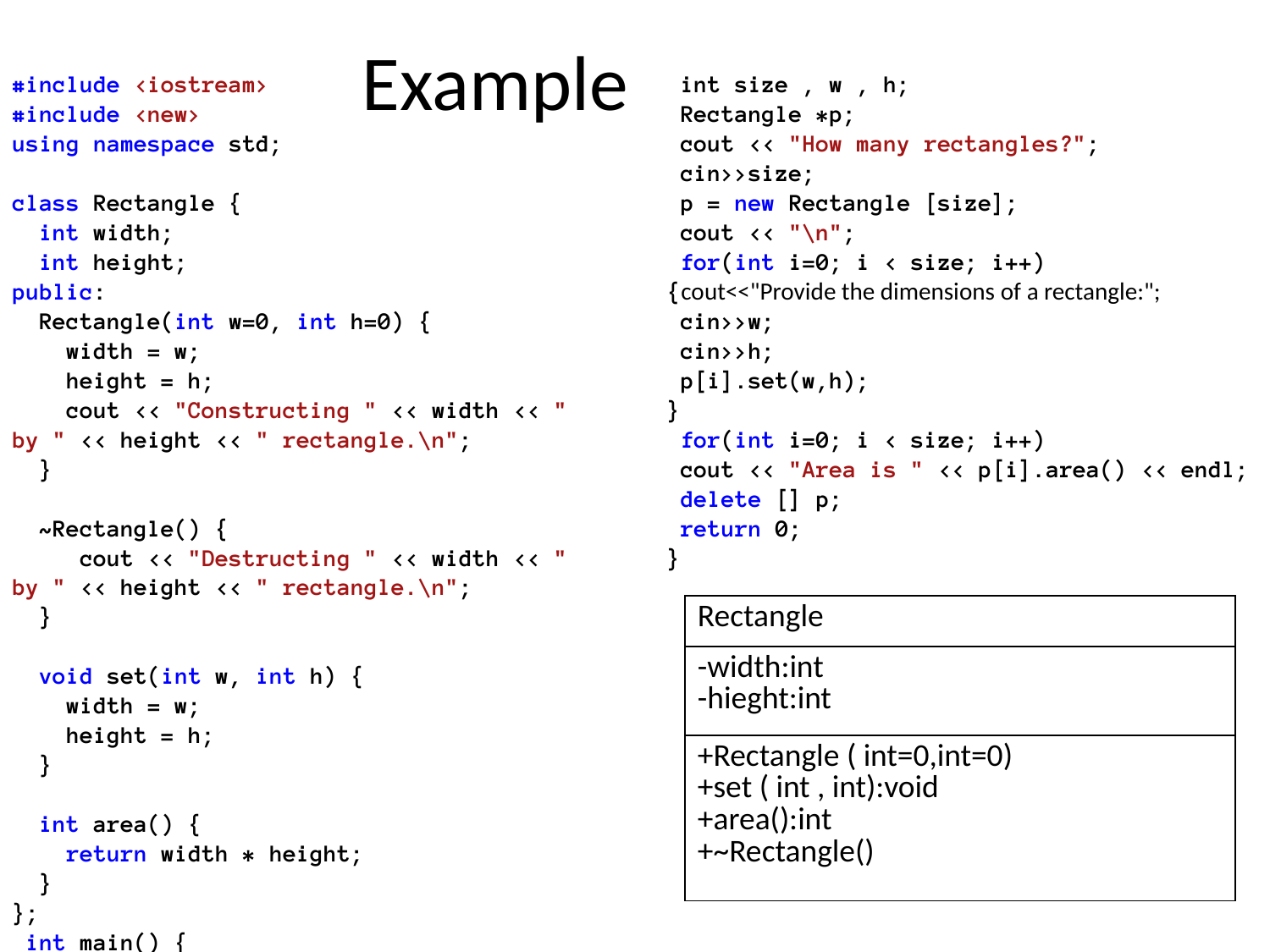

# Example
#include <iostream>
#include <new>
using namespace std;

class Rectangle {
  int width;
  int height;
public:
  Rectangle(int w=0, int h=0) {
    width = w;
    height = h;
    cout << "Constructing " << width << " by " << height << " rectangle.\n";
  }

  ~Rectangle() {
     cout << "Destructing " << width << " by " << height << " rectangle.\n";
  }

  void set(int w, int h) {
    width = w;
    height = h;
  }

  int area() {
    return width * height;
  }
};
 int main() {
 int size , w , h;
 Rectangle *p;
 cout << "How many rectangles?";
 cin>>size;
 p = new Rectangle [size];
 cout << "\n";
 for(int i=0; i < size; i++)
{cout<<"Provide the dimensions of a rectangle:";
 cin>>w;
 cin>>h;
 p[i].set(w,h);
}
 for(int i=0; i < size; i++)
 cout << "Area is " << p[i].area() << endl;
 delete [] p;
 return 0;
}

| Rectangle |
| --- |
| -width:int -hieght:int |
| +Rectangle ( int=0,int=0) +set ( int , int):void +area():int +~Rectangle() |